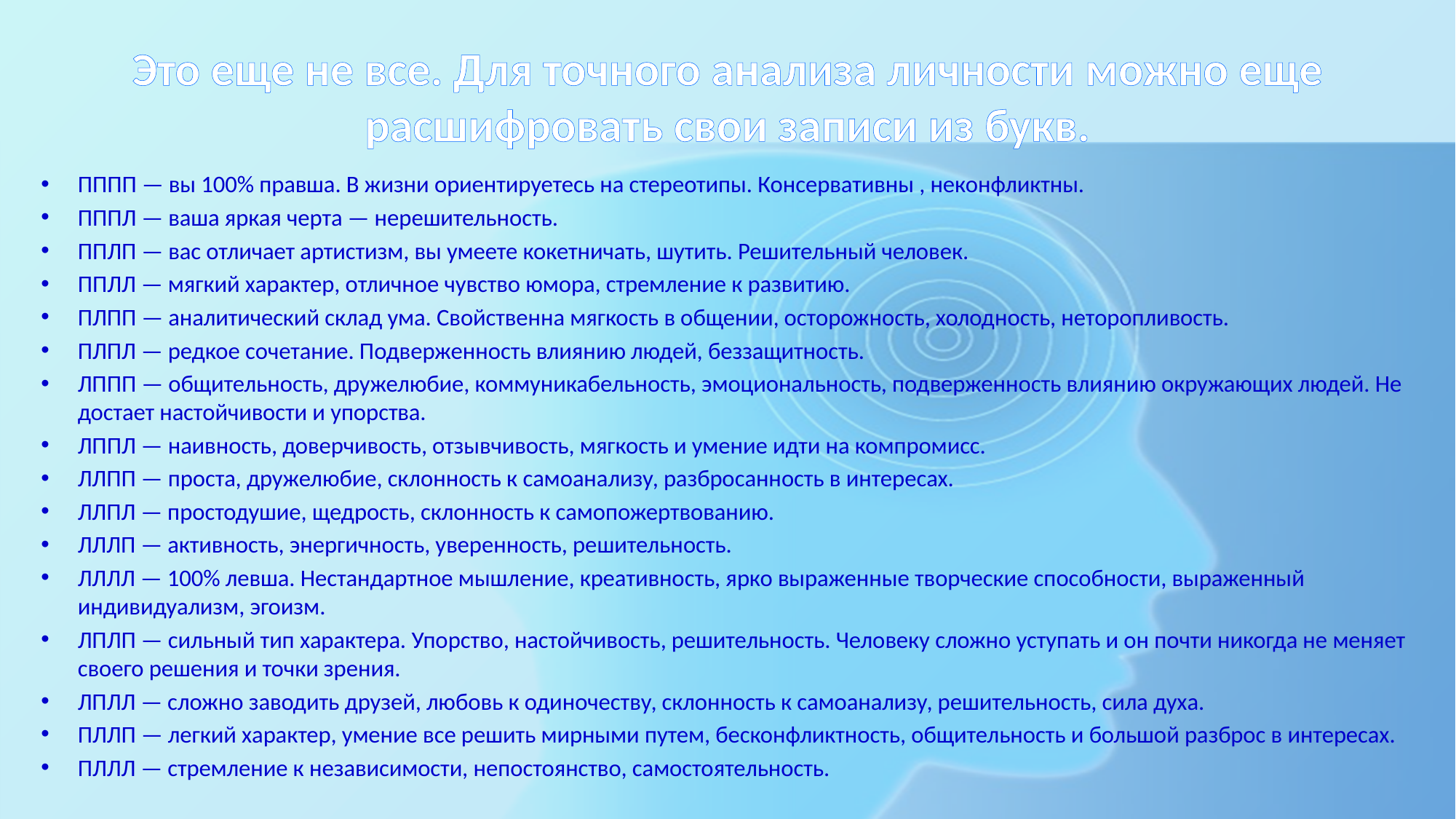

# Это еще не все. Для точного анализа личности можно еще расшифровать свои записи из букв.
ПППП — вы 100% правша. В жизни ориентируетесь на стереотипы. Консервативны , неконфликтны.
ПППЛ — ваша яркая черта — нерешительность.
ППЛП — вас отличает артистизм, вы умеете кокетничать, шутить. Решительный человек.
ППЛЛ — мягкий характер, отличное чувство юмора, стремление к развитию.
ПЛПП — аналитический склад ума. Свойственна мягкость в общении, осторожность, холодность, неторопливость.
ПЛПЛ — редкое сочетание. Подверженность влиянию людей, беззащитность.
ЛППП — общительность, дружелюбие, коммуникабельность, эмоциональность, подверженность влиянию окружающих людей. Не достает настойчивости и упорства.
ЛППЛ — наивность, доверчивость, отзывчивость, мягкость и умение идти на компромисс.
ЛЛПП — проста, дружелюбие, склонность к самоанализу, разбросанность в интересах.
ЛЛПЛ — простодушие, щедрость, склонность к самопожертвованию.
ЛЛЛП — активность, энергичность, уверенность, решительность.
ЛЛЛЛ — 100% левша. Нестандартное мышление, креативность, ярко выраженные творческие способности, выраженный индивидуализм, эгоизм.
ЛПЛП — сильный тип характера. Упорство, настойчивость, решительность. Человеку сложно уступать и он почти никогда не меняет своего решения и точки зрения.
ЛПЛЛ — сложно заводить друзей, любовь к одиночеству, склонность к самоанализу, решительность, сила духа.
ПЛЛП — легкий характер, умение все решить мирными путем, бесконфликтность, общительность и большой разброс в интересах.
ПЛЛЛ — стремление к независимости, непостоянство, самостоятельность.